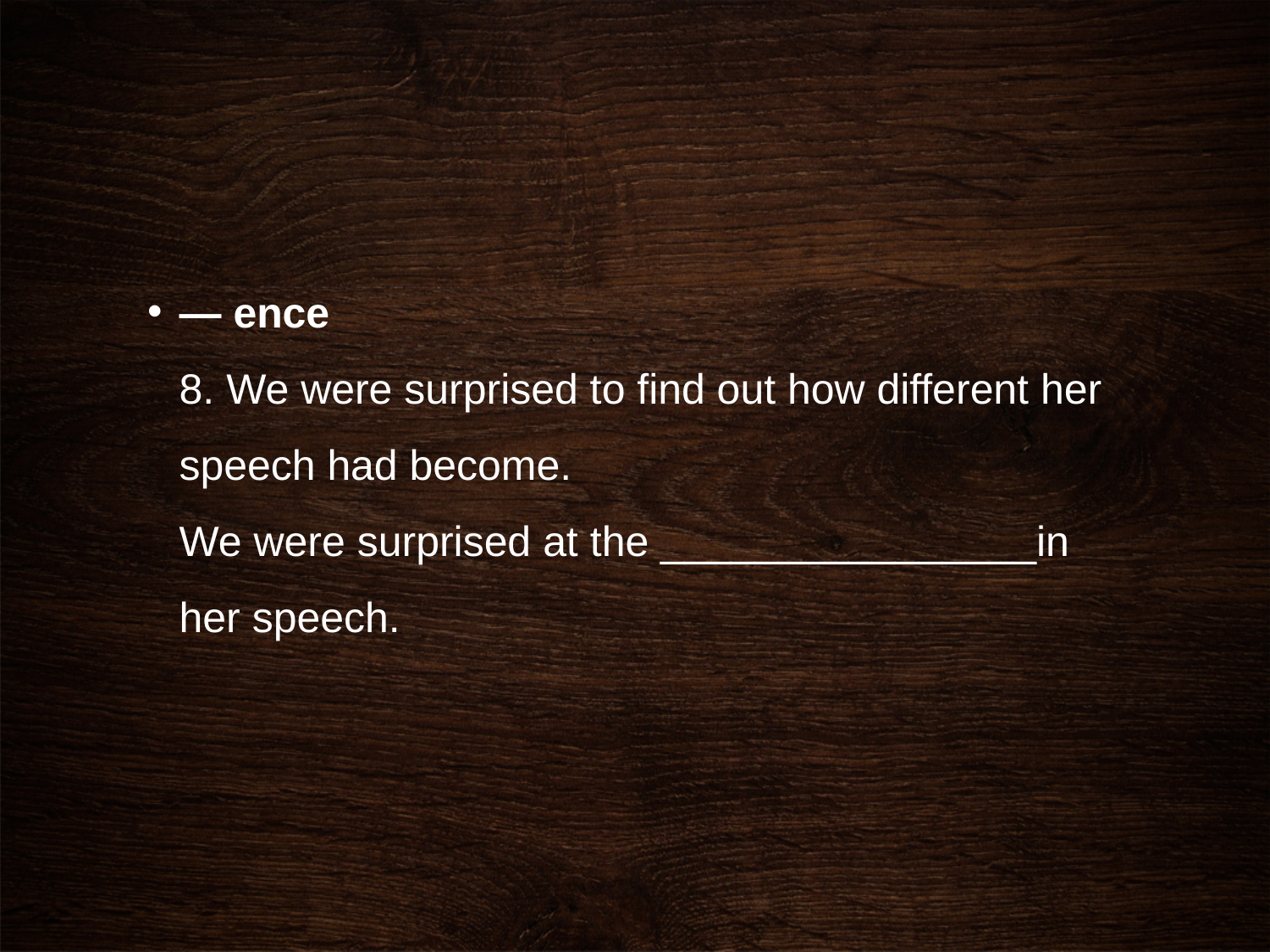

#
— ence
8. We were surprised to find out how different her speech had become.
We were surprised at the ________________in her speech.